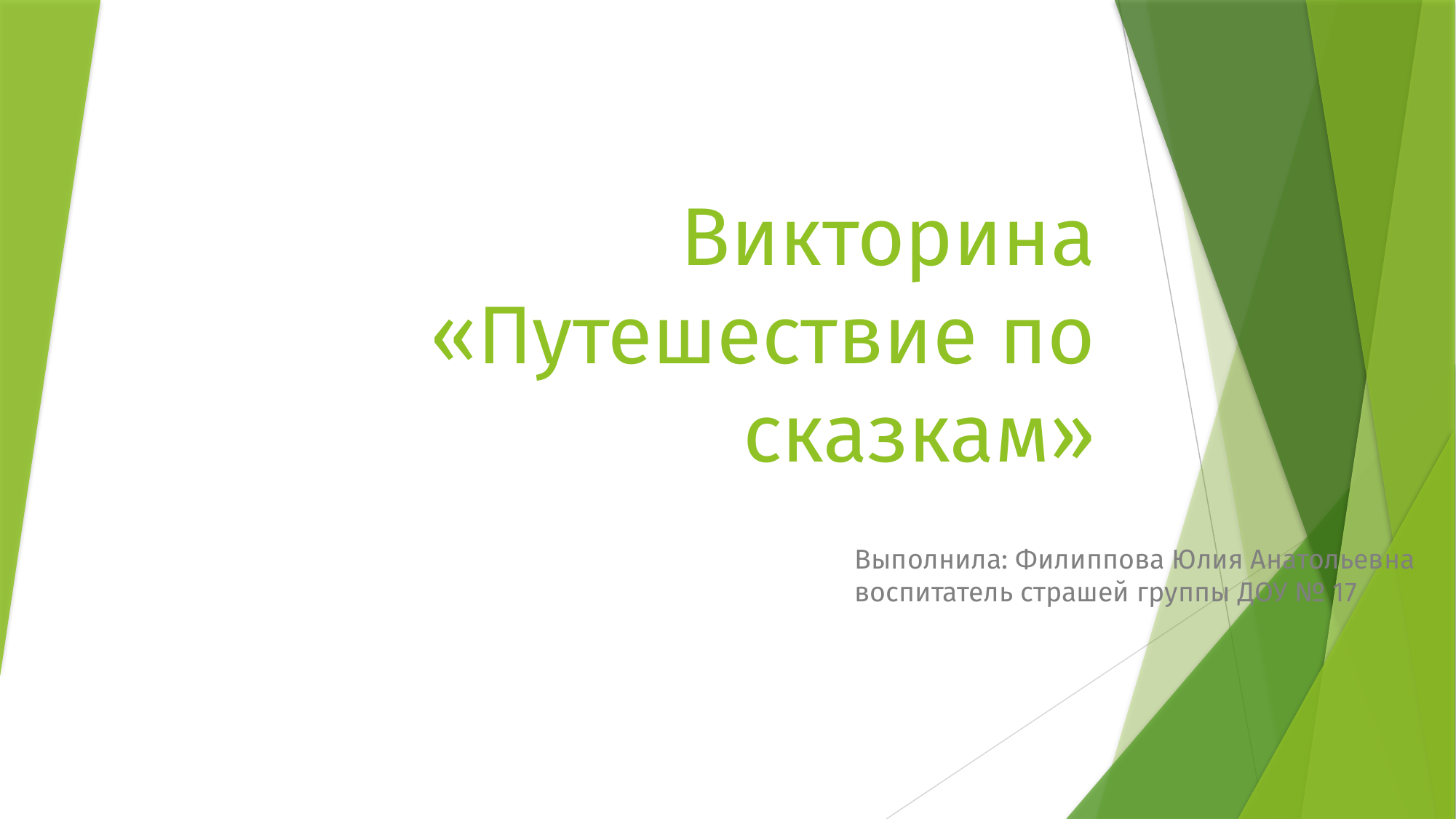

# Викторина «Путешествие по сказкам»
Выполнила: Филиппова Юлия Анатольевна воспитатель страшей группы ДОУ № 17